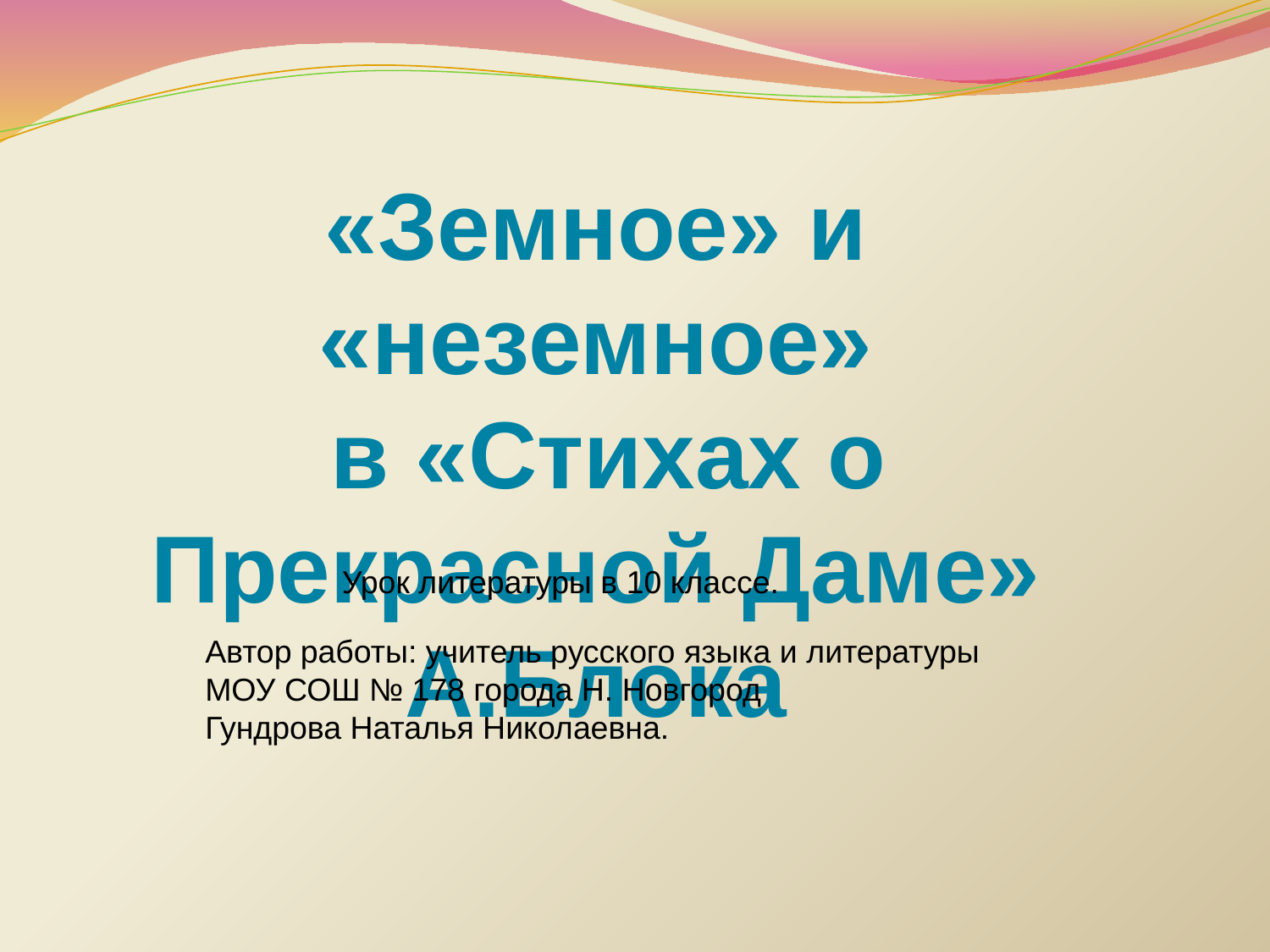

«Земное» и «неземное»
 в «Стихах о Прекрасной Даме» А.Блока
Урок литературы в 10 классе.
Автор работы: учитель русского языка и литературы
МОУ СОШ № 178 города Н. Новгород
Гундрова Наталья Николаевна.